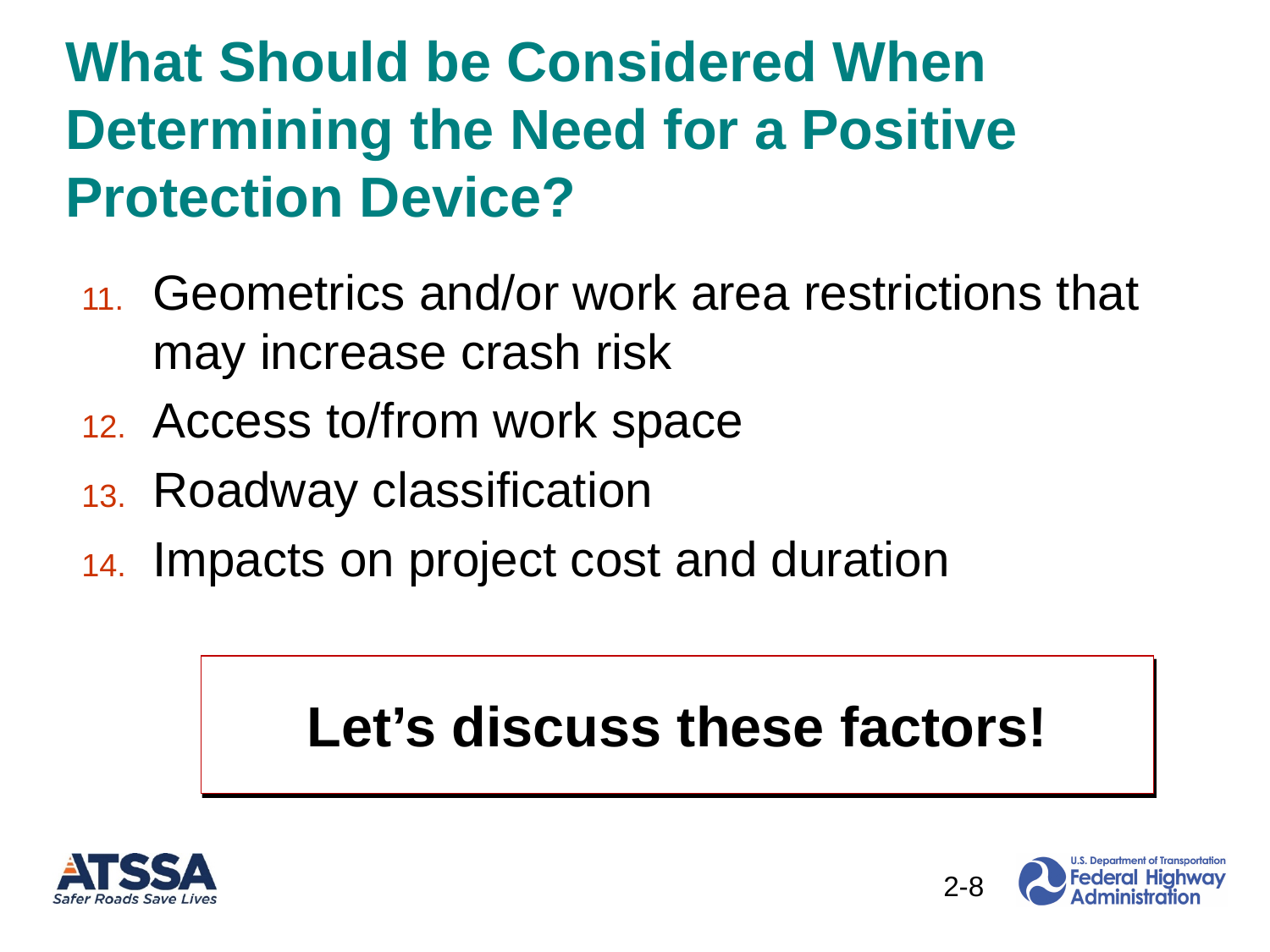

What Should be Considered When Determining the Need for a Positive Protection Device?

Geometrics and/or work area restrictions that may increase crash risk
Access to/from work space
Roadway classification
Impacts on project cost and duration
Let’s discuss these factors!